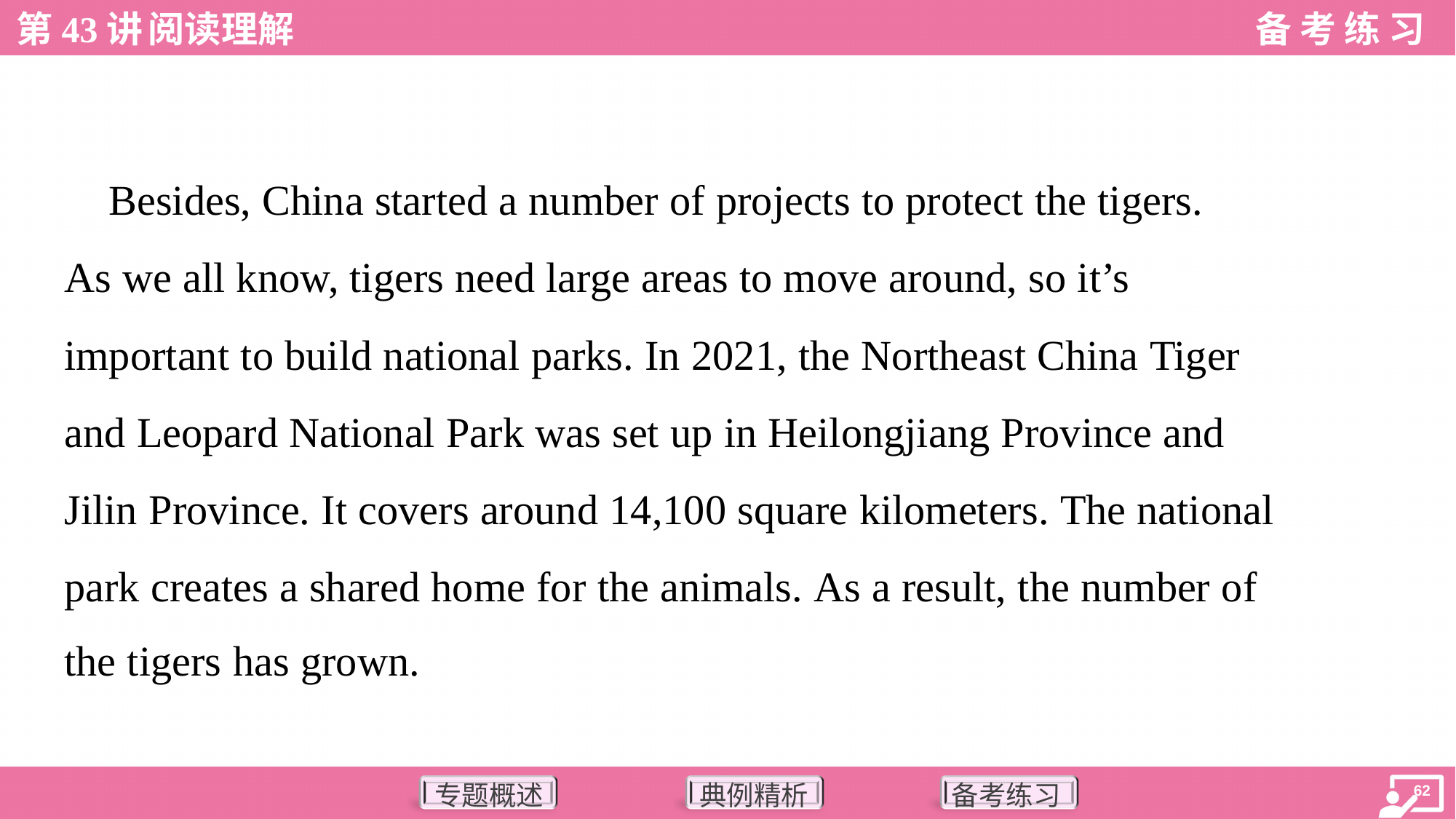

Besides, China started a number of projects to protect the tigers.
As we all know, tigers need large areas to move around, so it’s
important to build national parks. In 2021, the Northeast China Tiger
and Leopard National Park was set up in Heilongjiang Province and
Jilin Province. It covers around 14,100 square kilometers. The national
park creates a shared home for the animals. As a result, the number of
the tigers has grown.